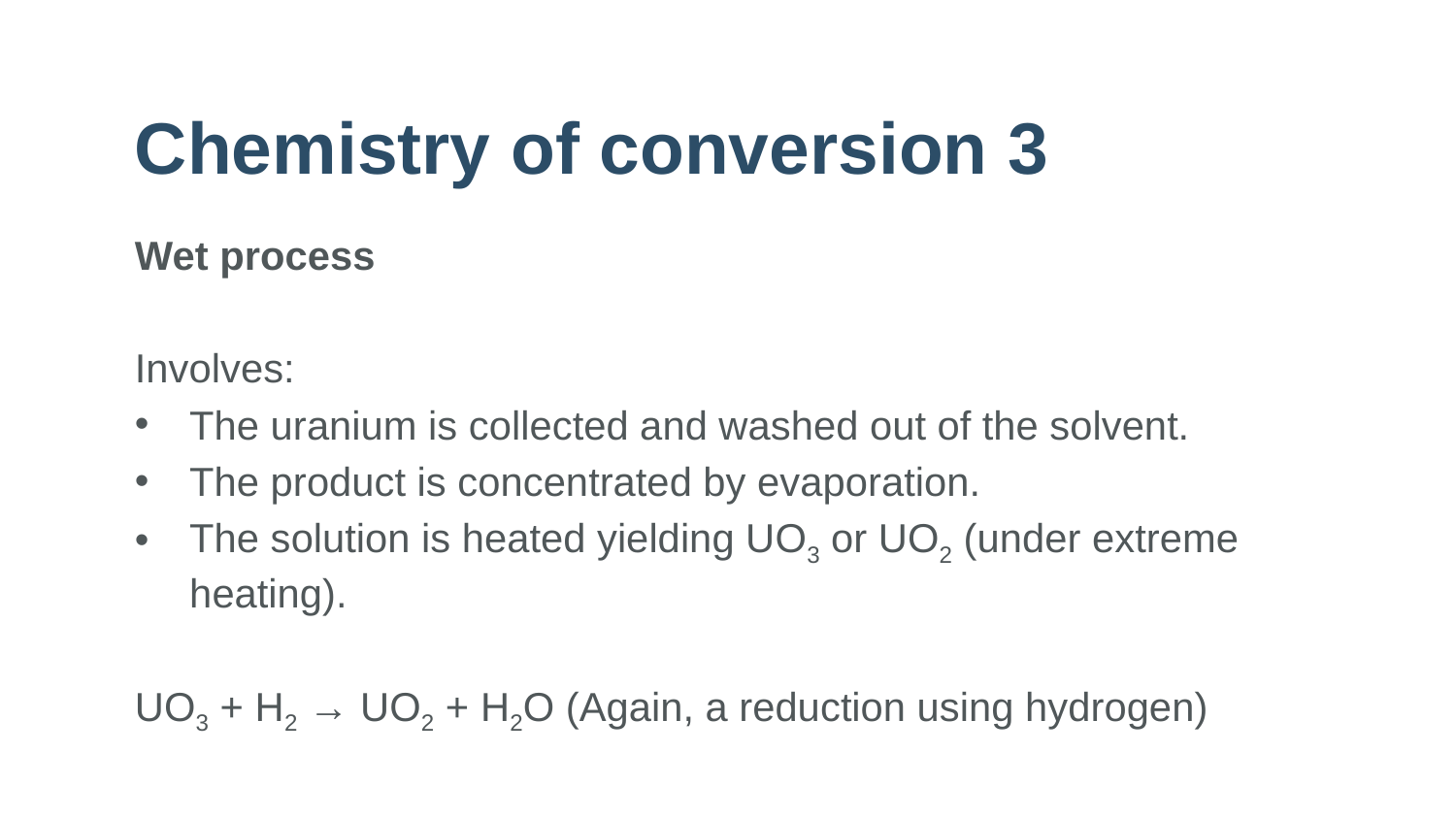

# Chemistry of conversion 3
Wet process

Involves:
The uranium is collected and washed out of the solvent.
The product is concentrated by evaporation.
The solution is heated yielding UO3 or UO2 (under extreme heating).

UO3 + H2 → UO2 + H2O (Again, a reduction using hydrogen)